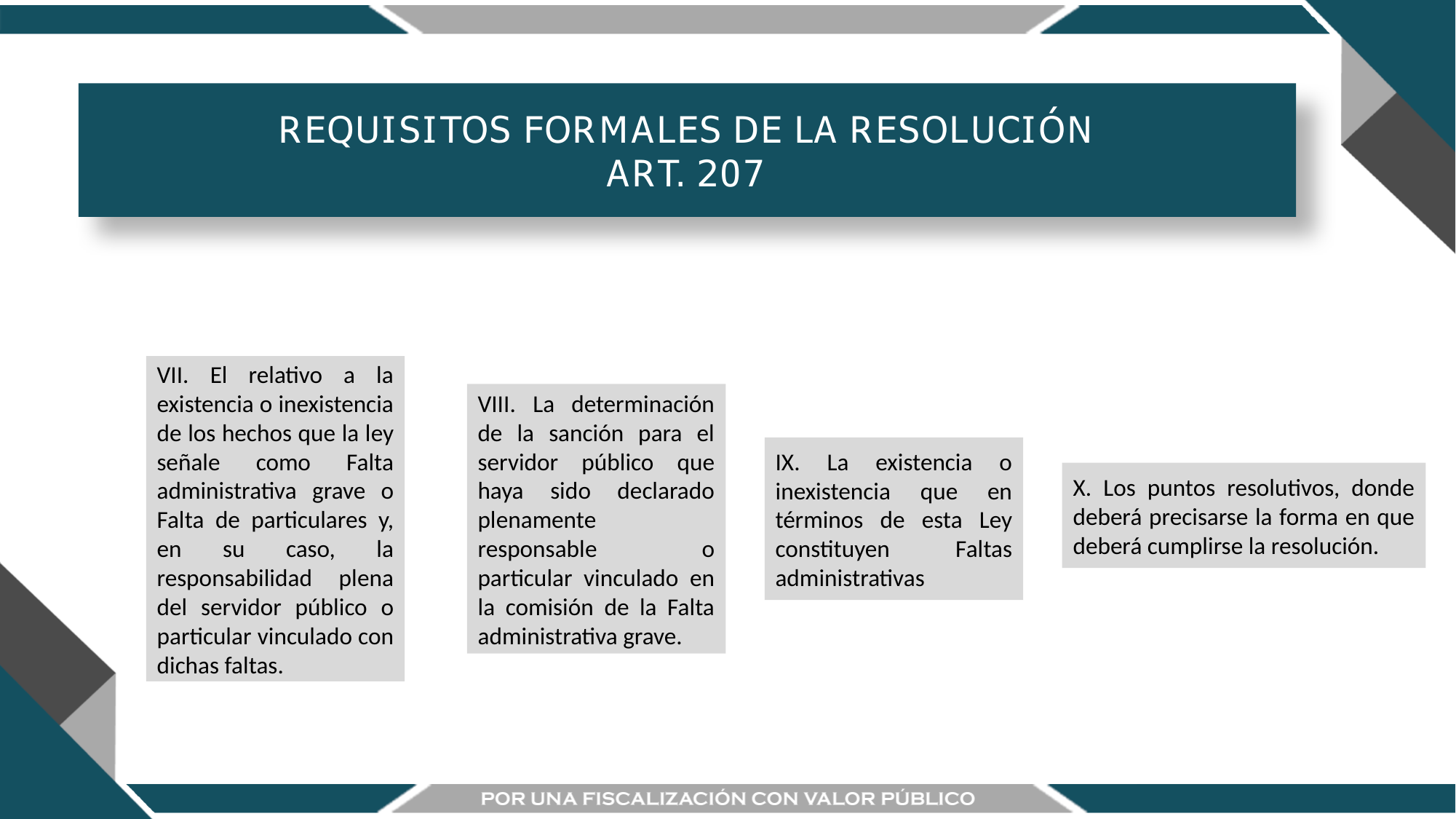

REQUISITOS FORMALES DE LA RESOLUCIÓN
ART. 207
VII. El relativo a la existencia o inexistencia de los hechos que la ley señale como Falta administrativa grave o Falta de particulares y, en su caso, la responsabilidad plena del servidor público o particular vinculado con dichas faltas.
VIII. La determinación de la sanción para el servidor público que haya sido declarado plenamente responsable o particular vinculado en la comisión de la Falta administrativa grave.
IX. La existencia o inexistencia que en términos de esta Ley constituyen Faltas administrativas
X. Los puntos resolutivos, donde deberá precisarse la forma en que deberá cumplirse la resolución.